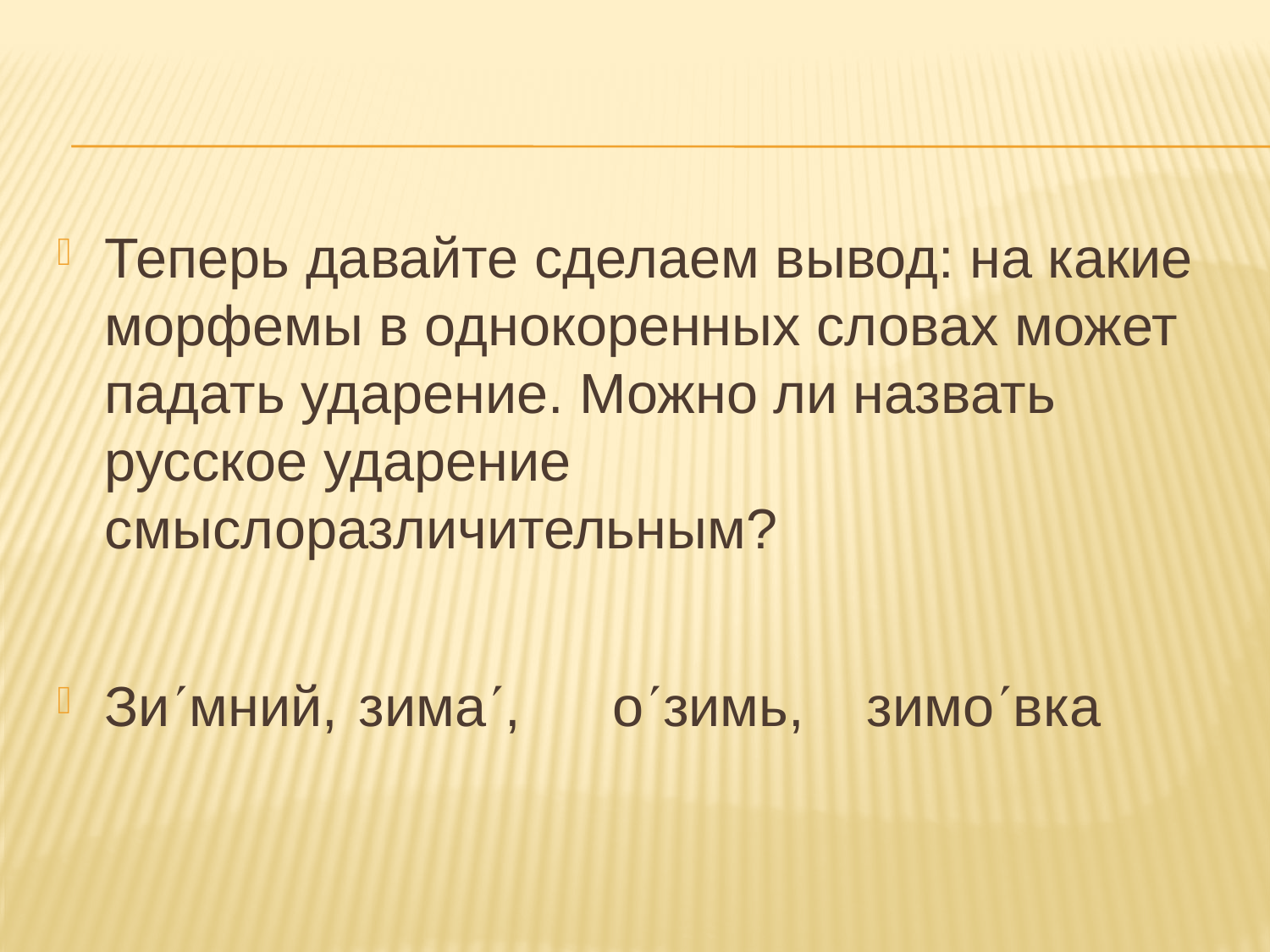

#
Теперь давайте сделаем вывод: на какие морфемы в однокоренных словах может падать ударение. Можно ли назвать русское ударение смыслоразличительным?

Зи′мний, 	зима′, 	о′зимь, 	зимо′вка